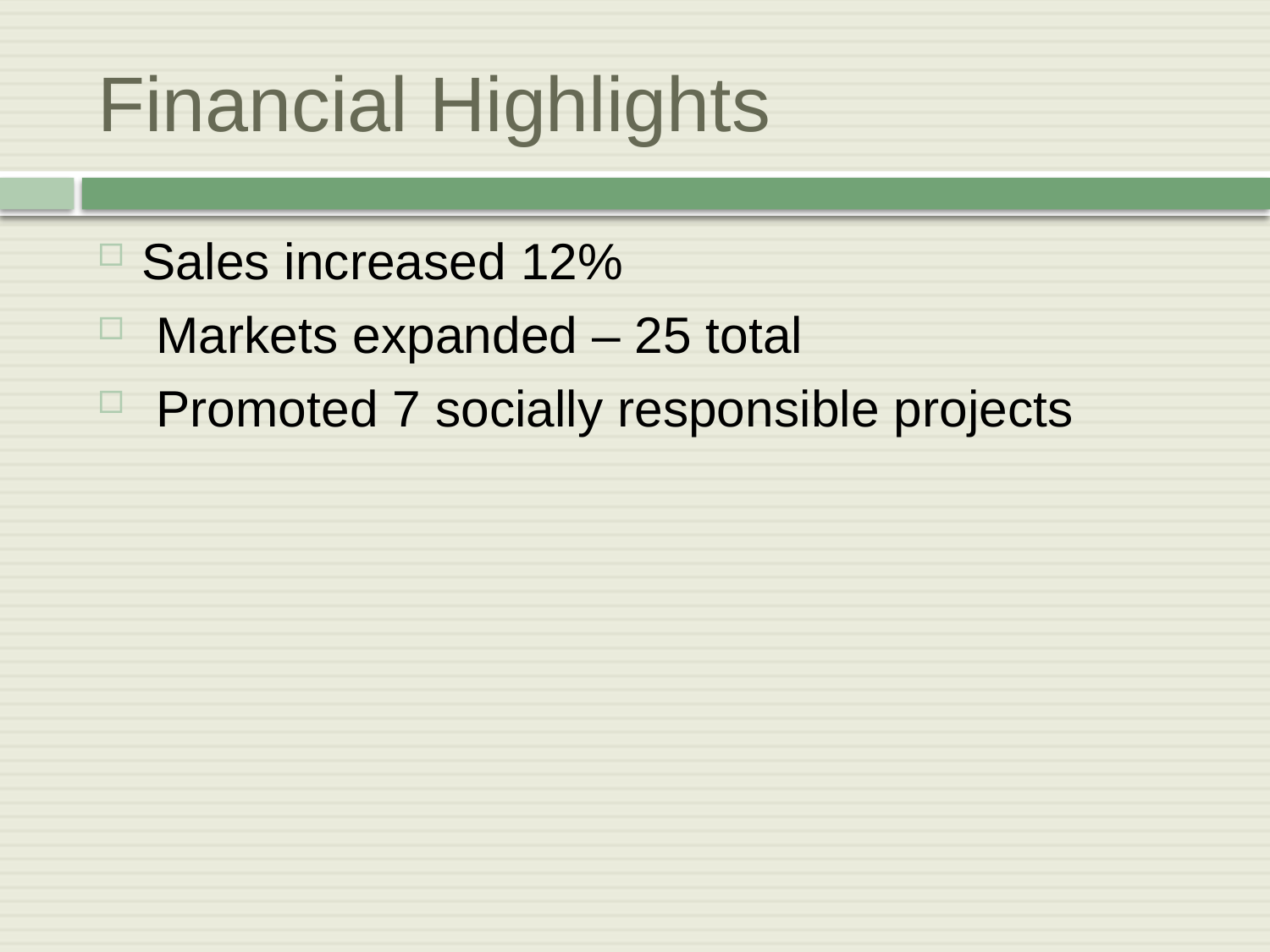

# Financial Highlights
Sales increased 12%
 Markets expanded – 25 total
 Promoted 7 socially responsible projects